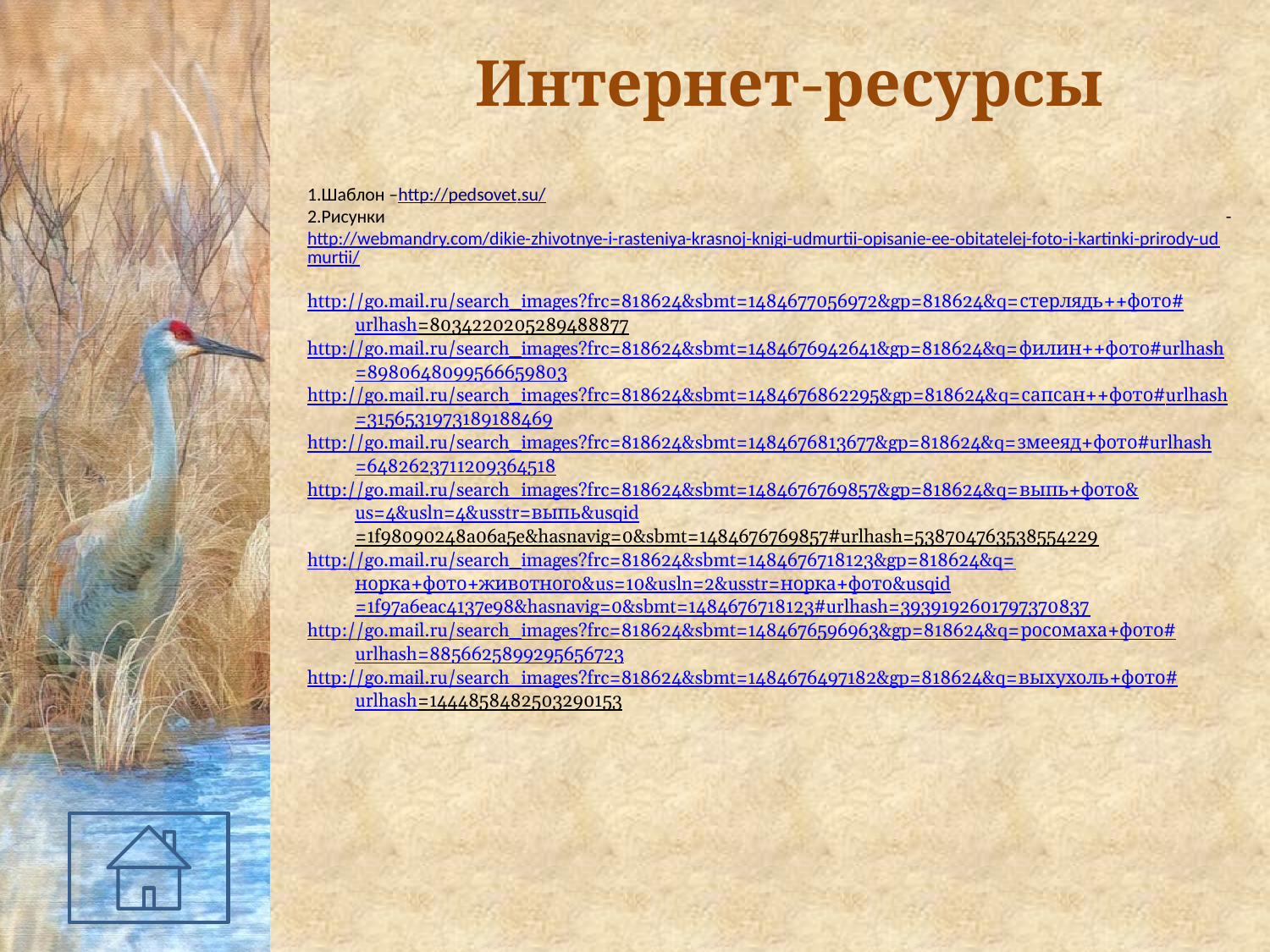

Интернет-ресурсы
1.Шаблон –http://pedsovet.su/
2.Рисунки - http://webmandry.com/dikie-zhivotnye-i-rasteniya-krasnoj-knigi-udmurtii-opisanie-ee-obitatelej-foto-i-kartinki-prirody-udmurtii/
http://go.mail.ru/search_images?frc=818624&sbmt=1484677056972&gp=818624&q=стерлядь++фото#urlhash=8034220205289488877
http://go.mail.ru/search_images?frc=818624&sbmt=1484676942641&gp=818624&q=филин++фото#urlhash=8980648099566659803
http://go.mail.ru/search_images?frc=818624&sbmt=1484676862295&gp=818624&q=сапсан++фото#urlhash=3156531973189188469
http://go.mail.ru/search_images?frc=818624&sbmt=1484676813677&gp=818624&q=змееяд+фото#urlhash=6482623711209364518
http://go.mail.ru/search_images?frc=818624&sbmt=1484676769857&gp=818624&q=выпь+фото&us=4&usln=4&usstr=выпь&usqid=1f98090248a06a5e&hasnavig=0&sbmt=1484676769857#urlhash=538704763538554229
http://go.mail.ru/search_images?frc=818624&sbmt=1484676718123&gp=818624&q=норка+фото+животного&us=10&usln=2&usstr=норка+фото&usqid=1f97a6eac4137e98&hasnavig=0&sbmt=1484676718123#urlhash=3939192601797370837
http://go.mail.ru/search_images?frc=818624&sbmt=1484676596963&gp=818624&q=росомаха+фото#urlhash=8856625899295656723
http://go.mail.ru/search_images?frc=818624&sbmt=1484676497182&gp=818624&q=выхухоль+фото#urlhash=1444858482503290153